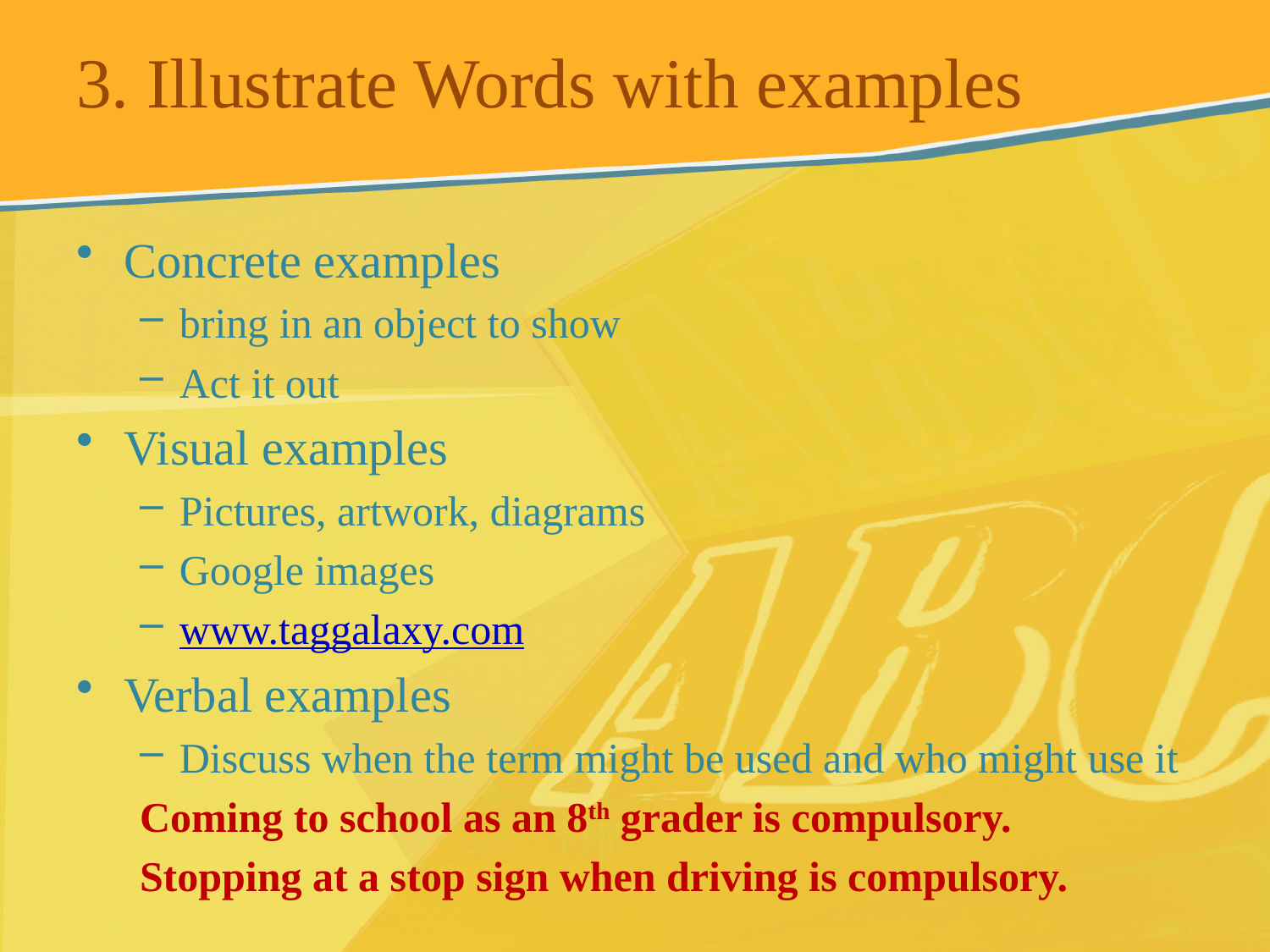

# 3. Illustrate Words with examples
Concrete examples
bring in an object to show
Act it out
Visual examples
Pictures, artwork, diagrams
Google images
www.taggalaxy.com
Verbal examples
Discuss when the term might be used and who might use it
Coming to school as an 8th grader is compulsory.
Stopping at a stop sign when driving is compulsory.